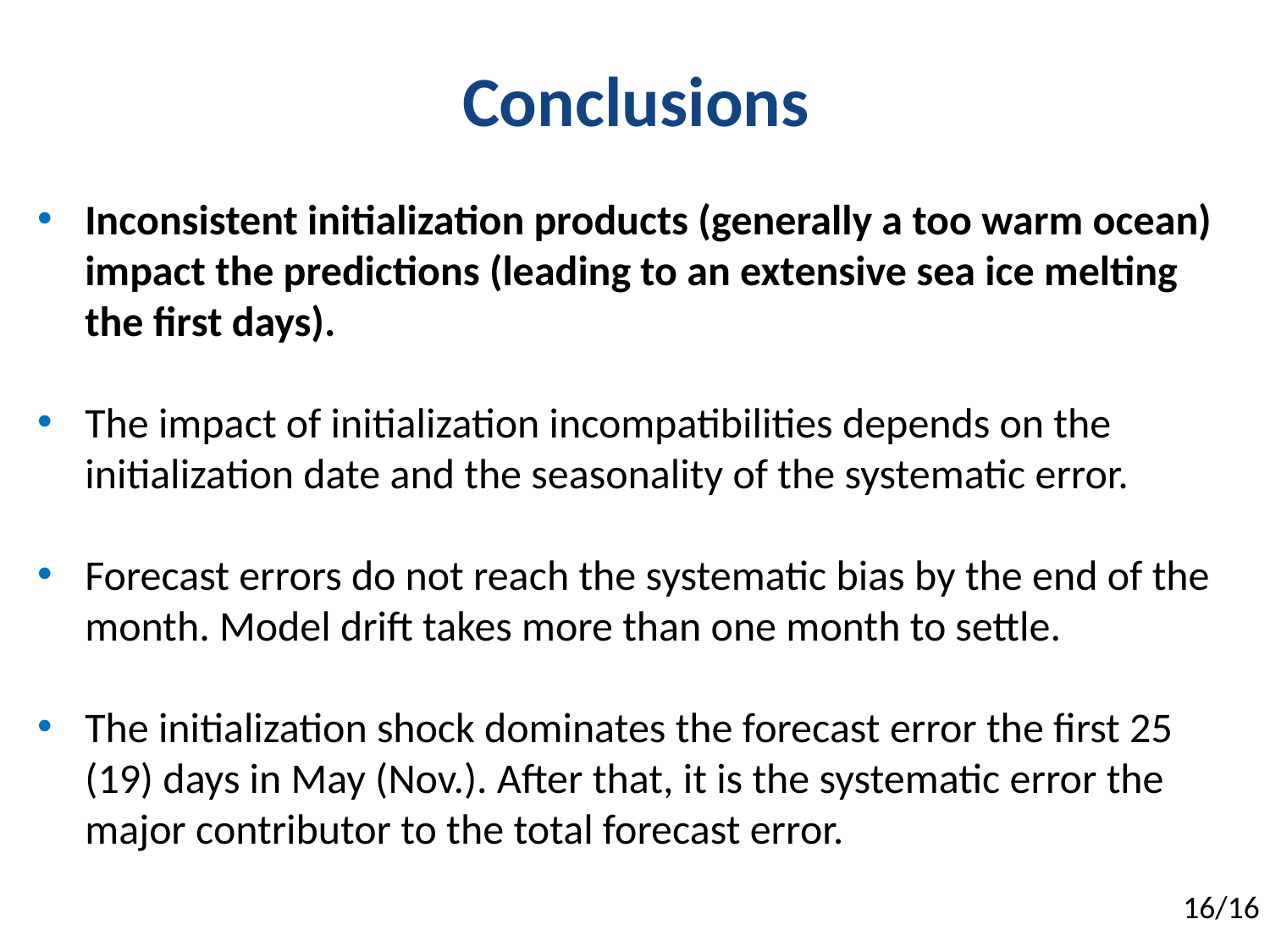

Conclusions
Inconsistent initialization products (generally a too warm ocean) impact the predictions (leading to an extensive sea ice melting the first days).

The impact of initialization incompatibilities depends on the initialization date and the seasonality of the systematic error.

Forecast errors do not reach the systematic bias by the end of the month. Model drift takes more than one month to settle.

The initialization shock dominates the forecast error the first 25 (19) days in May (Nov.). After that, it is the systematic error the major contributor to the total forecast error.

16/16